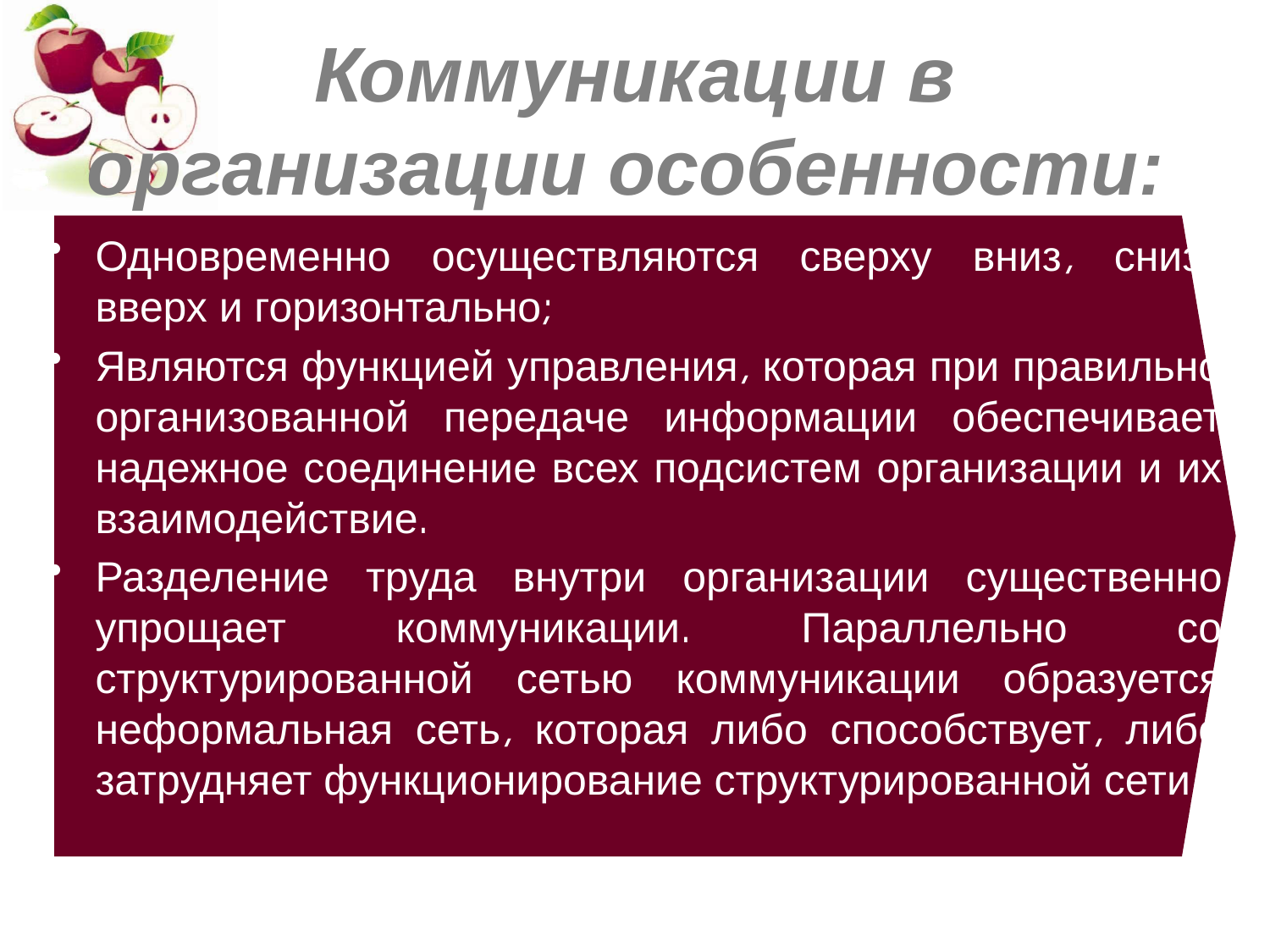

# Коммуникации в организации особенности:
Одновременно осуществляются сверху вниз, снизу вверх и горизонтально;
Являются функцией управления, которая при правильно организованной передаче информации обеспечивает надежное соединение всех подсистем организации и их взаимодействие.
Разделение труда внутри организации существенно упрощает коммуникации. Параллельно со структурированной сетью коммуникации образуется неформальная сеть, которая либо способствует, либо затрудняет функционирование структурированной сети.